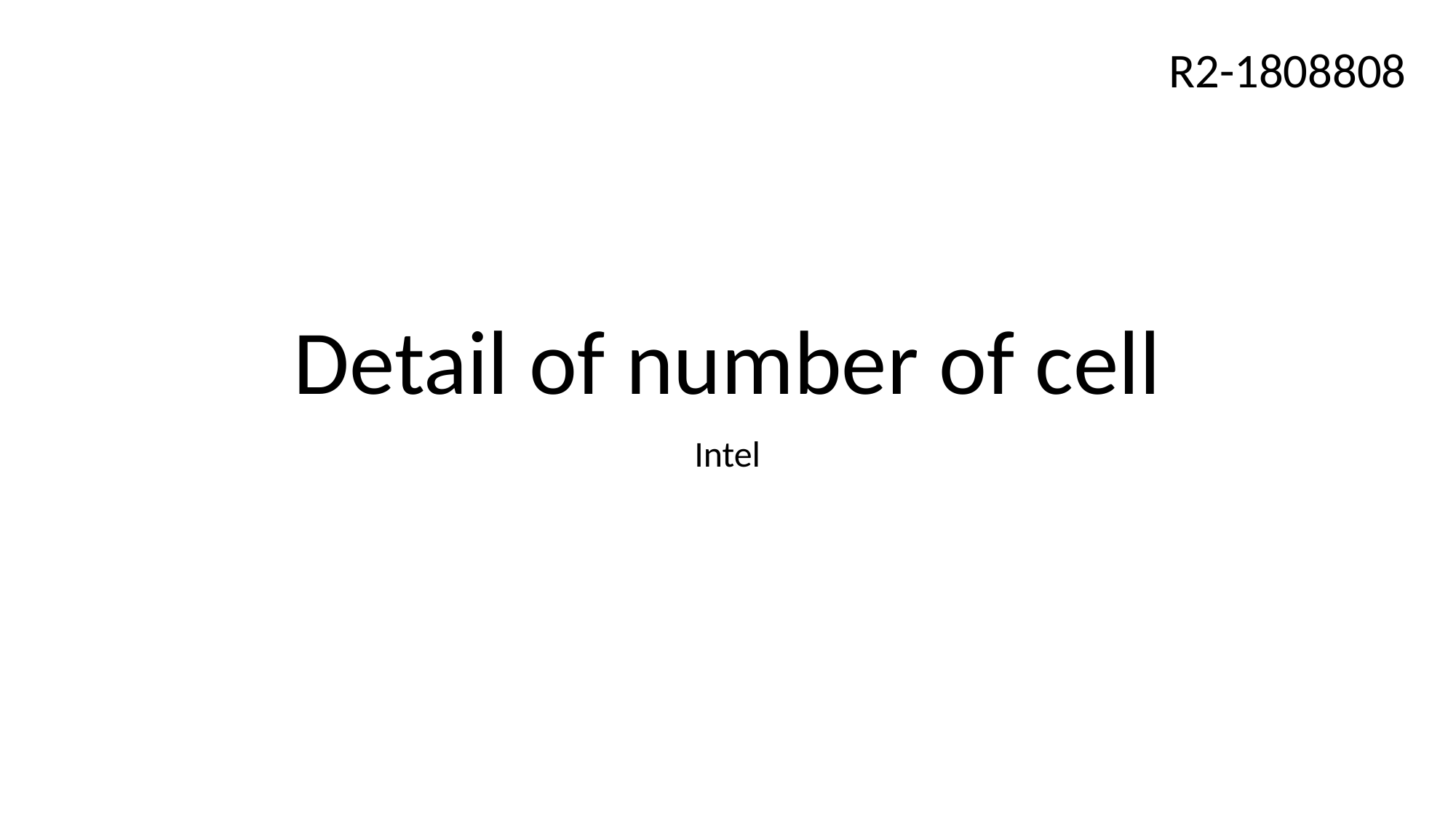

R2-1808808
# Detail of number of cell
Intel